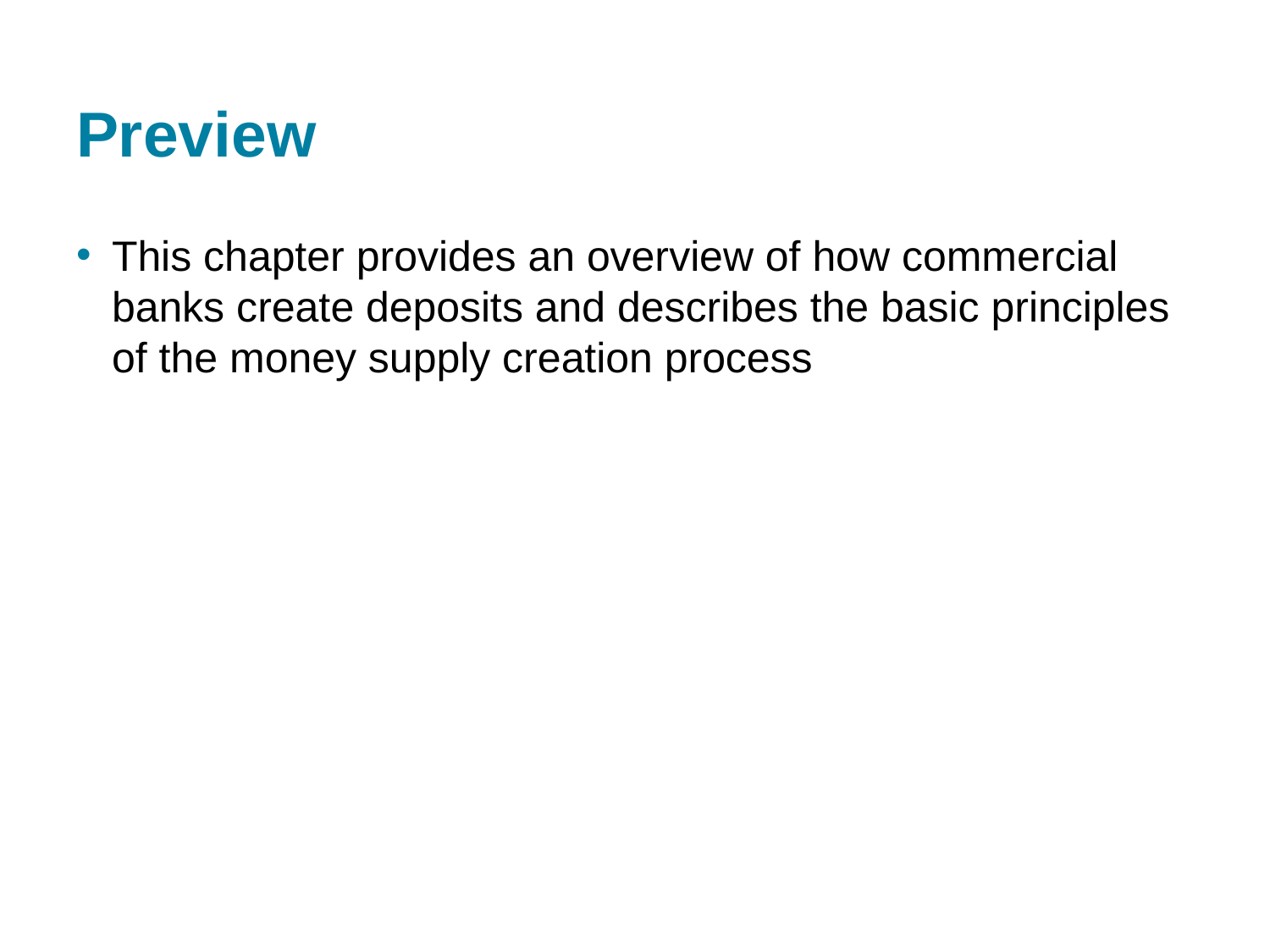

# Preview
This chapter provides an overview of how commercial banks create deposits and describes the basic principles of the money supply creation process